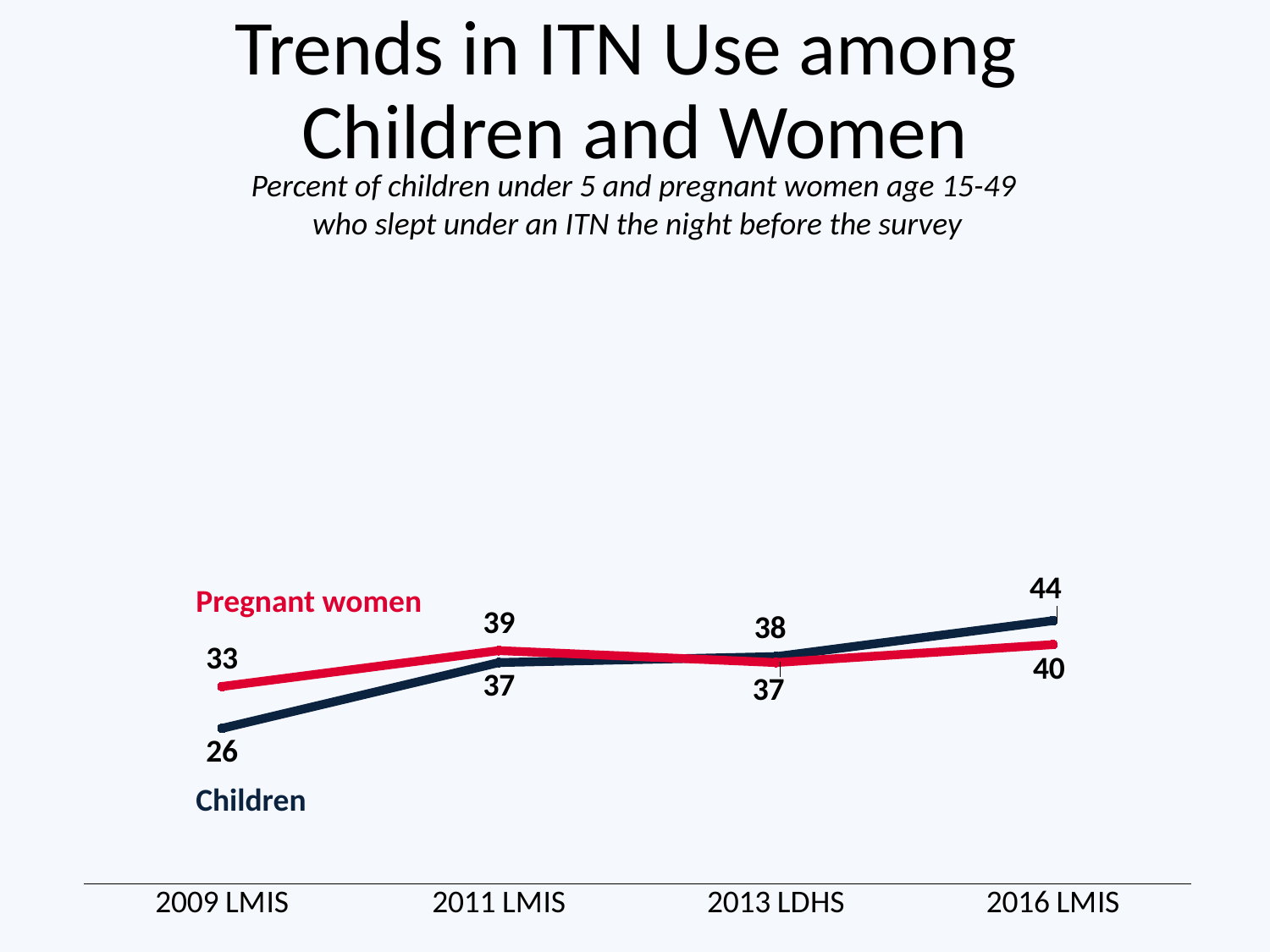

# Trends in ITN Use among Children and Women
Percent of children under 5 and pregnant women age 15-49
who slept under an ITN the night before the survey

### Chart

| Category | Children | Pregnant women |
|---|---|---|
| 2009 LMIS | 26.0 | 33.0 |
| 2011 LMIS | 37.0 | 39.0 |
| 2013 LDHS | 38.0 | 37.0 |
| 2016 LMIS | 44.0 | 40.0 |
Pregnant women
Children